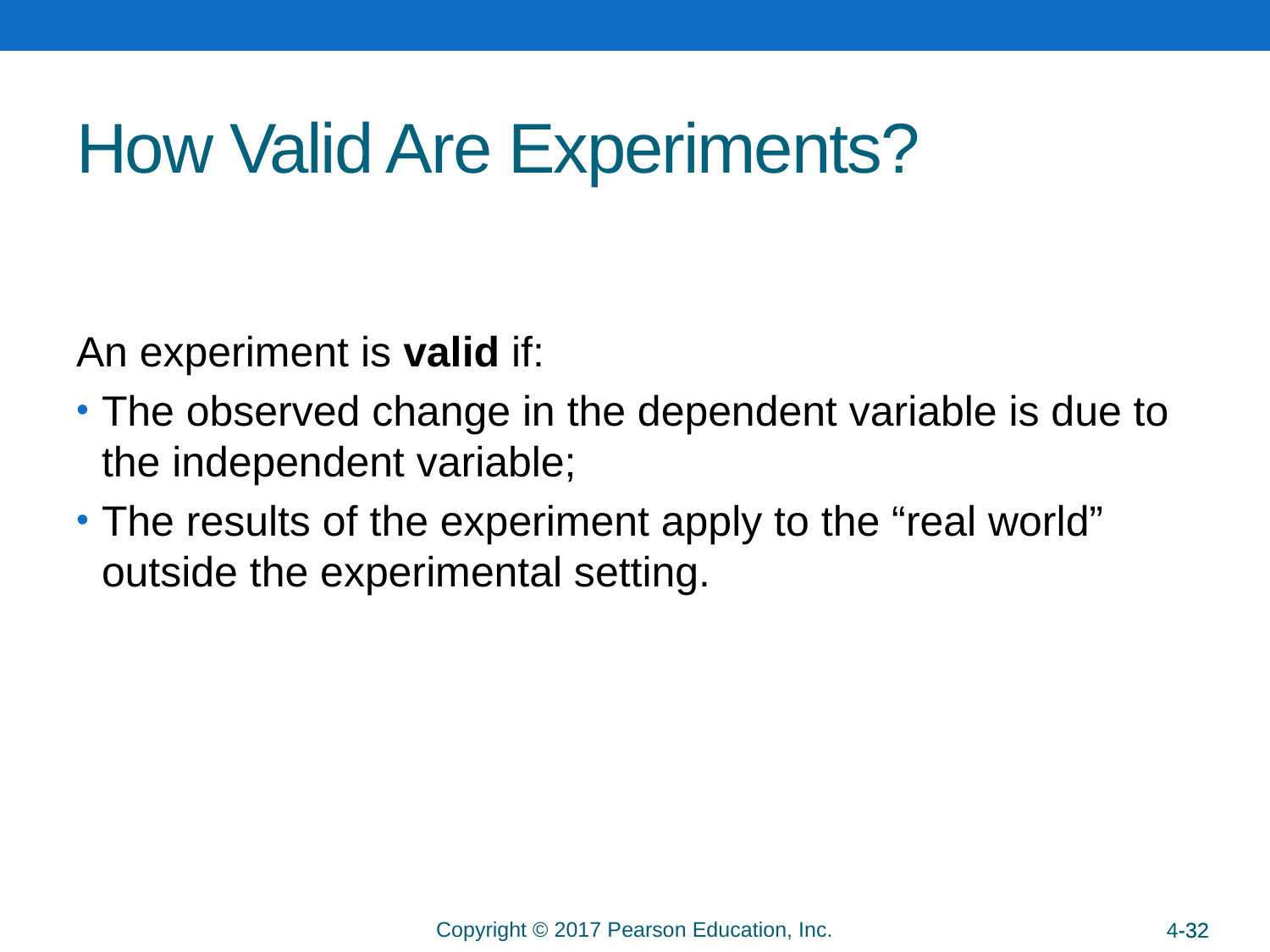

# How Valid Are Experiments?
An experiment is valid if:
The observed change in the dependent variable is due to the independent variable;
The results of the experiment apply to the “real world” outside the experimental setting.